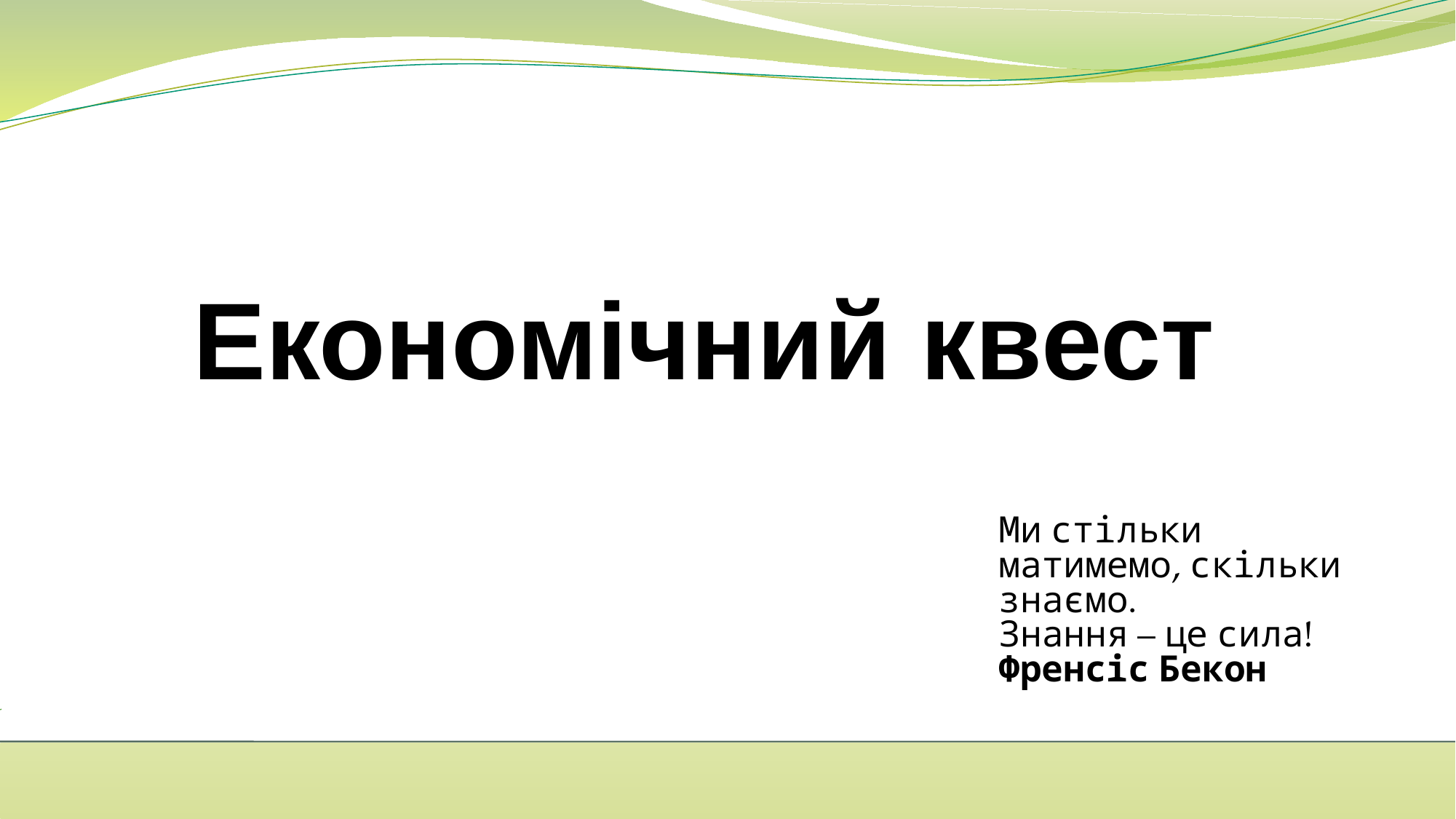

# Економічний квест
Ми стільки матимемо, скільки знаємо.
Знання – це сила!
Френсіс Бекон